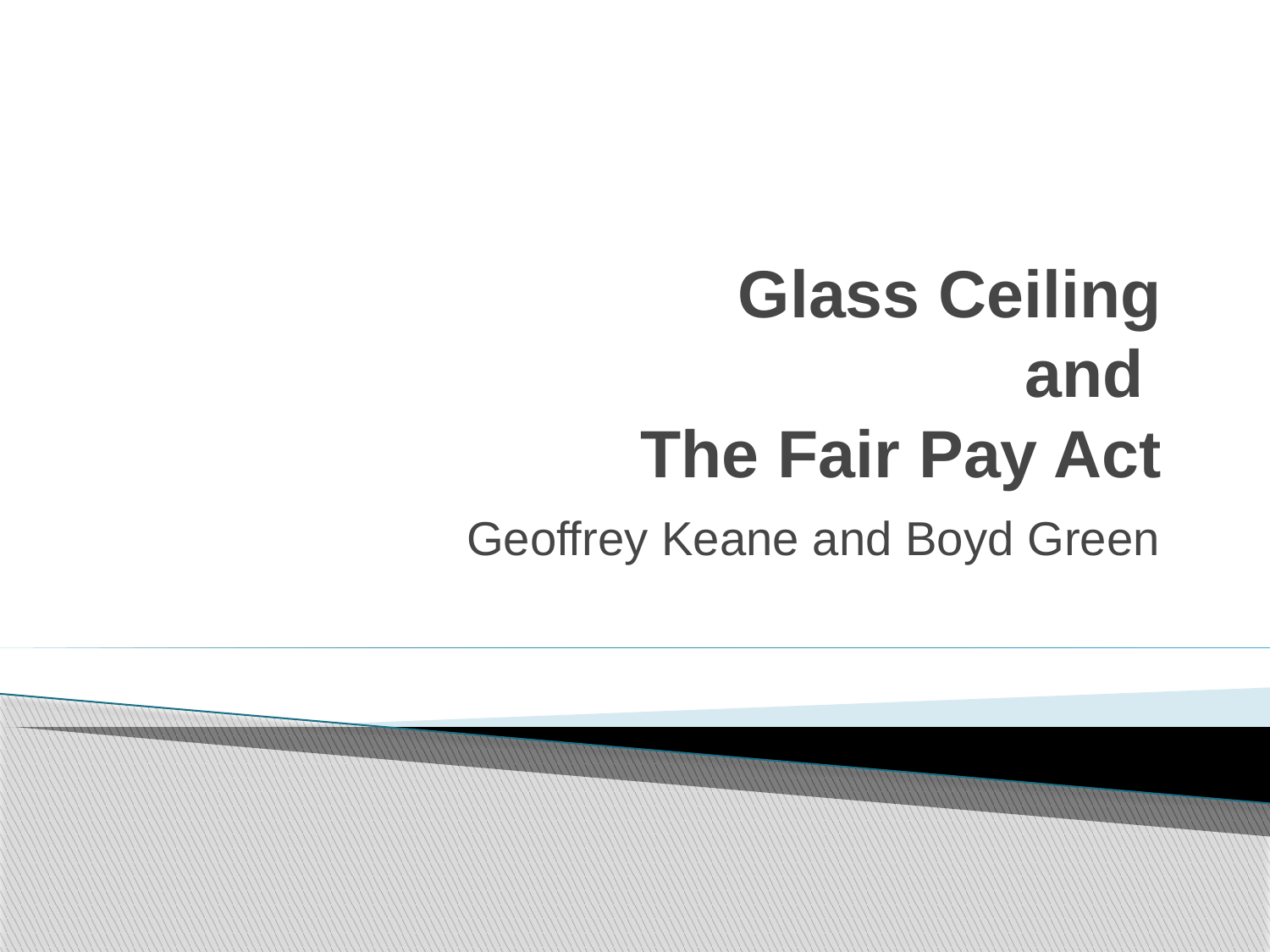

# Glass Ceiling and The Fair Pay Act
Geoffrey Keane and Boyd Green